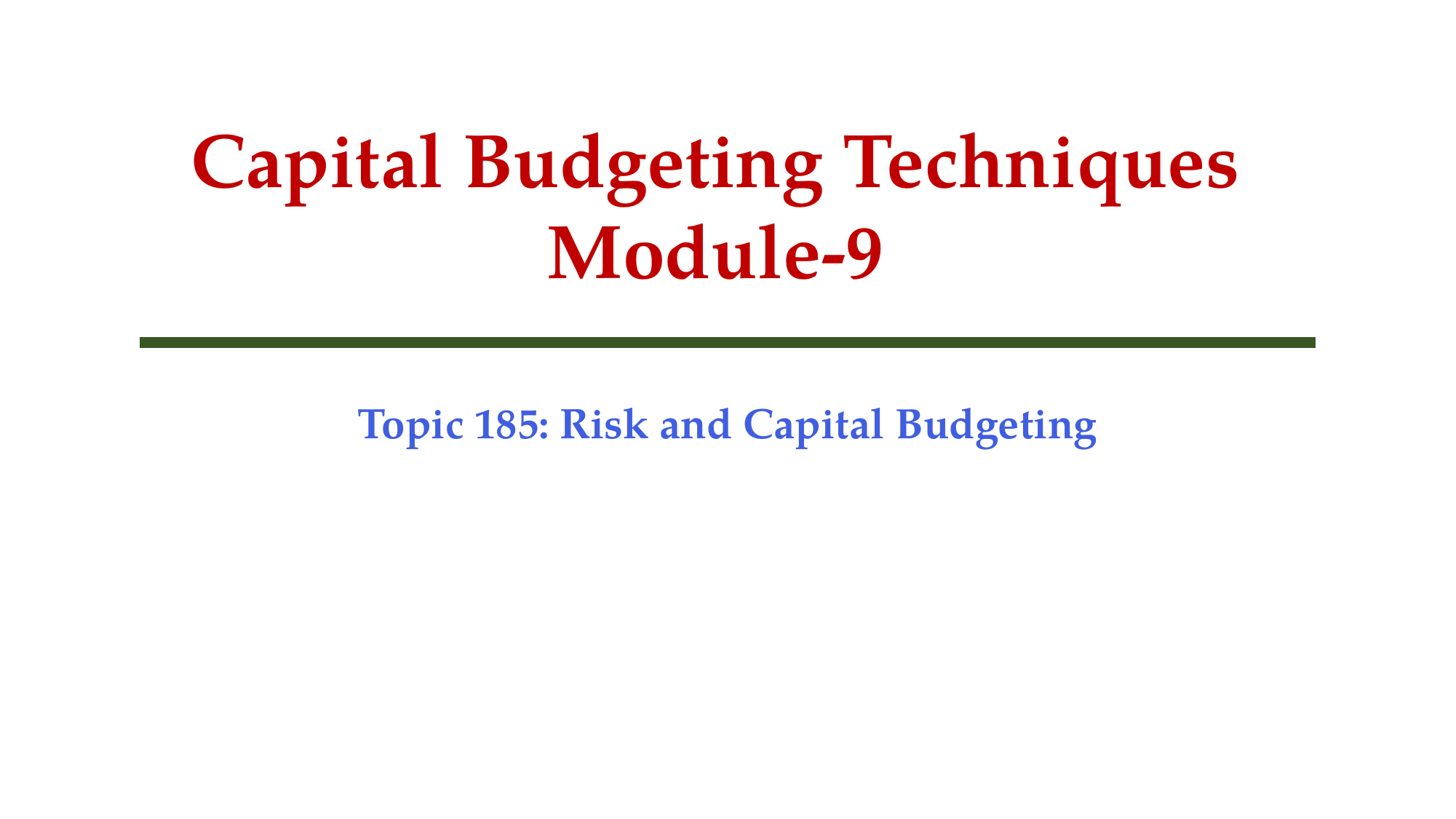

Capital Budgeting Techniques
Module-9
Topic 185: Risk and Capital Budgeting